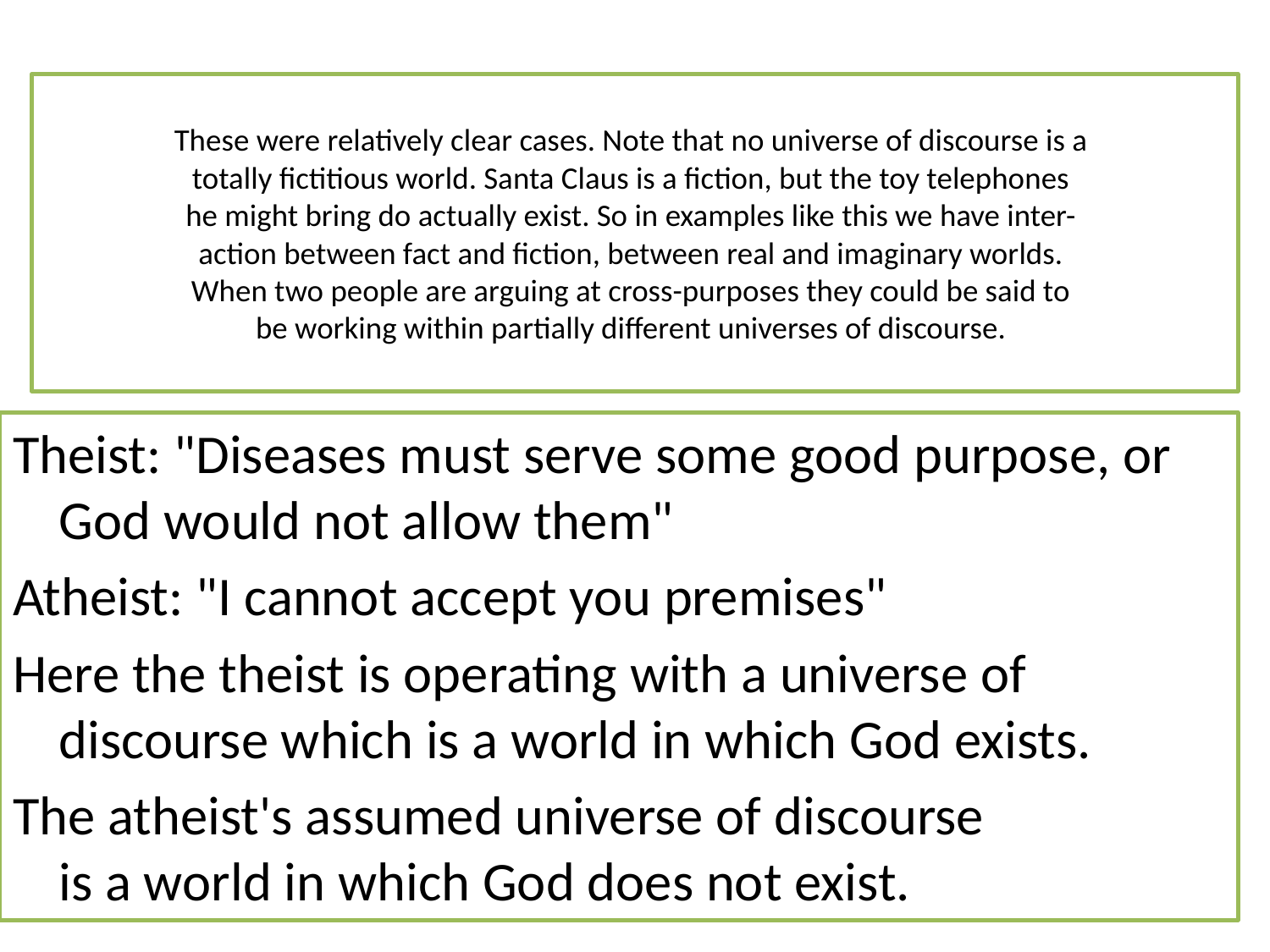

# These were relatively clear cases. Note that no universe of discourse is a totally fictitious world. Santa Claus is a fiction, but the toy telephones he might bring do actually exist. So in examples like this we have inter- action between fact and fiction, between real and imaginary worlds. When two people are arguing at cross-purposes they could be said to be working within partially different universes of discourse.
Theist: "Diseases must serve some good purpose, or God would not allow them"
Atheist: "I cannot accept you premises"
Here the theist is operating with a universe of discourse which is a world in which God exists.
The atheist's assumed universe of discourse
is a world in which God does not exist.